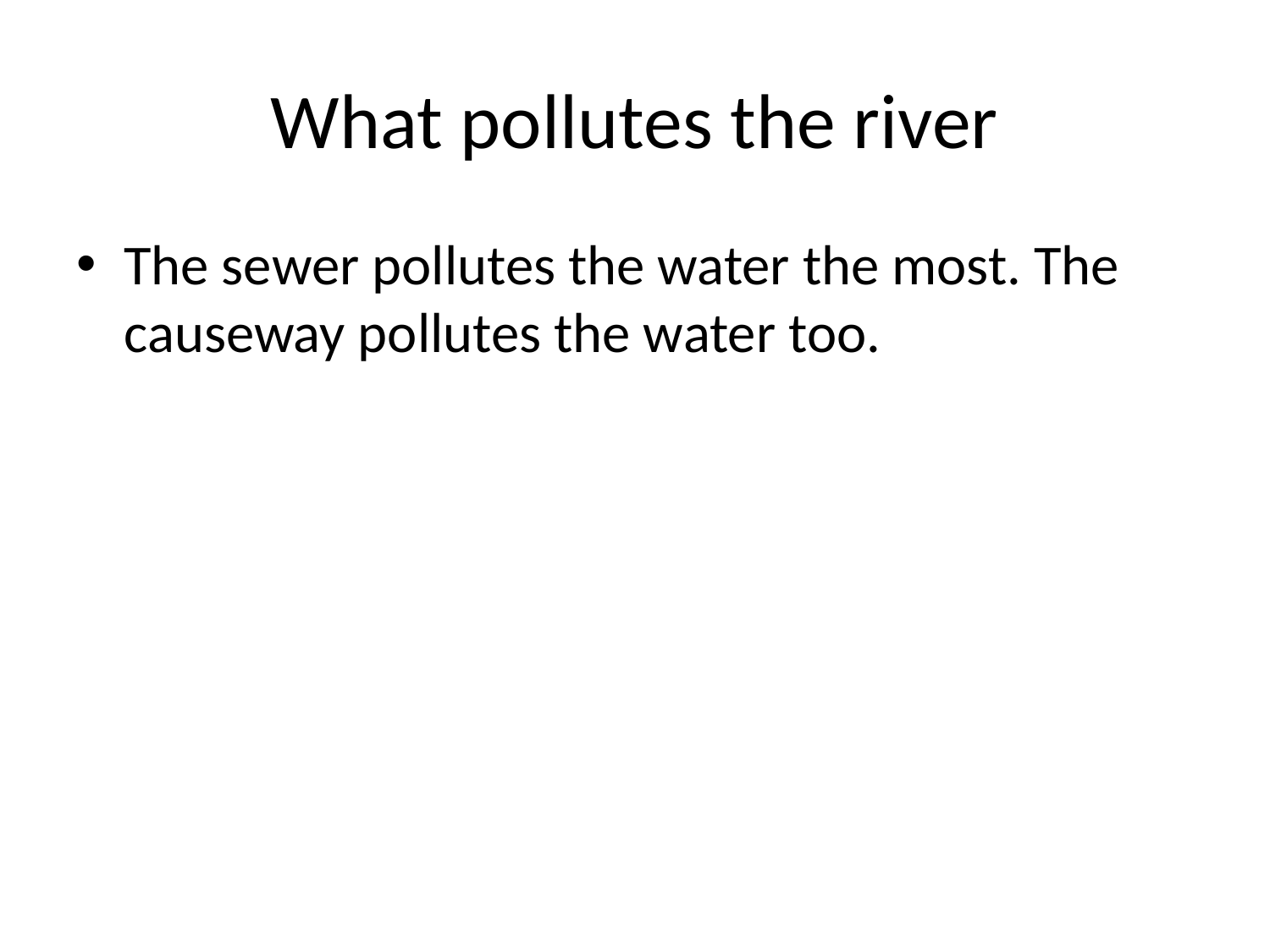

# What pollutes the river
The sewer pollutes the water the most. The causeway pollutes the water too.